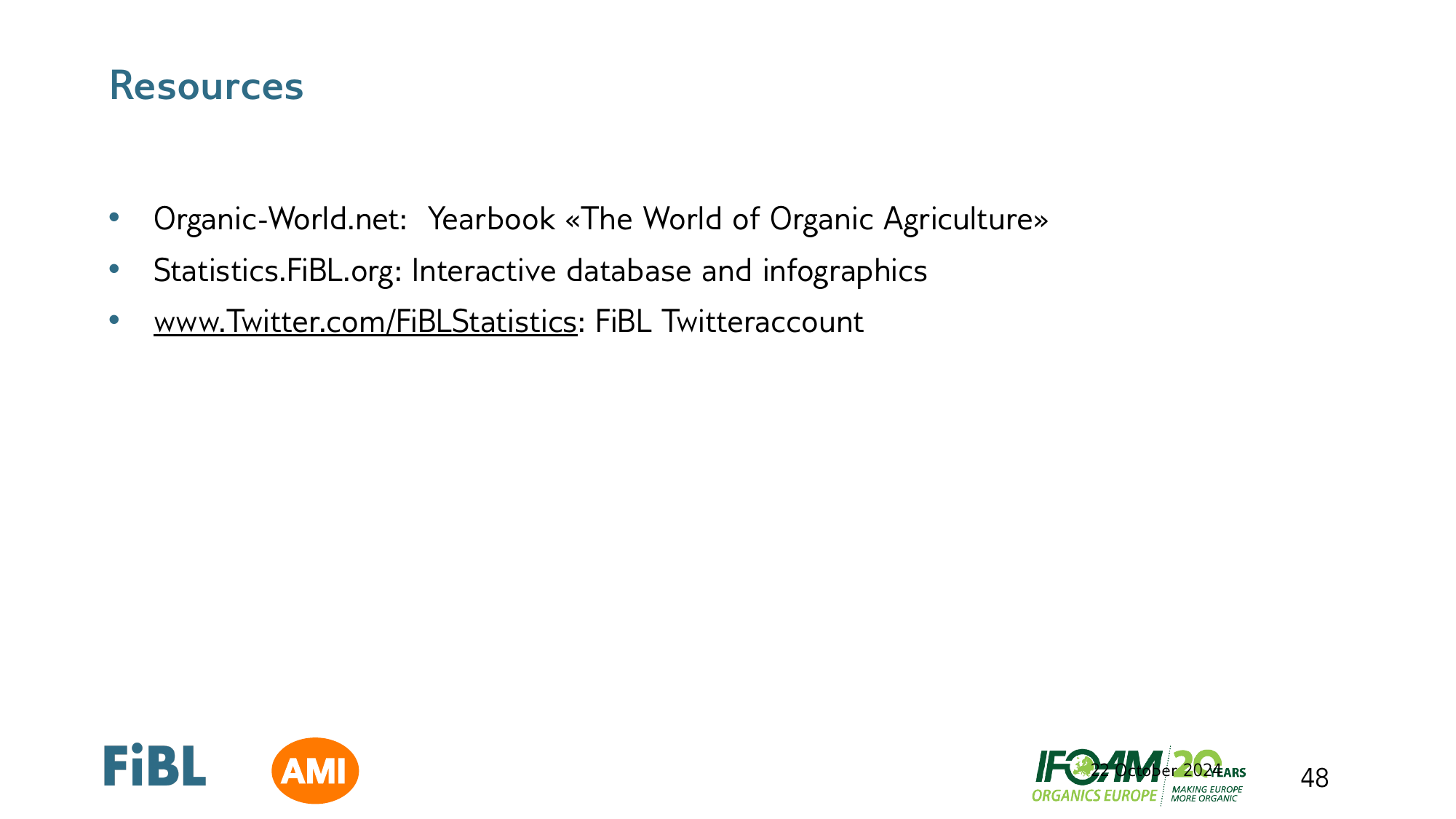

# Resources
Organic-World.net:  Yearbook «The World of Organic Agriculture»
Statistics.FiBL.org: Interactive database and infographics
www.Twitter.com/FiBLStatistics: FiBL Twitteraccount
22 October 2024